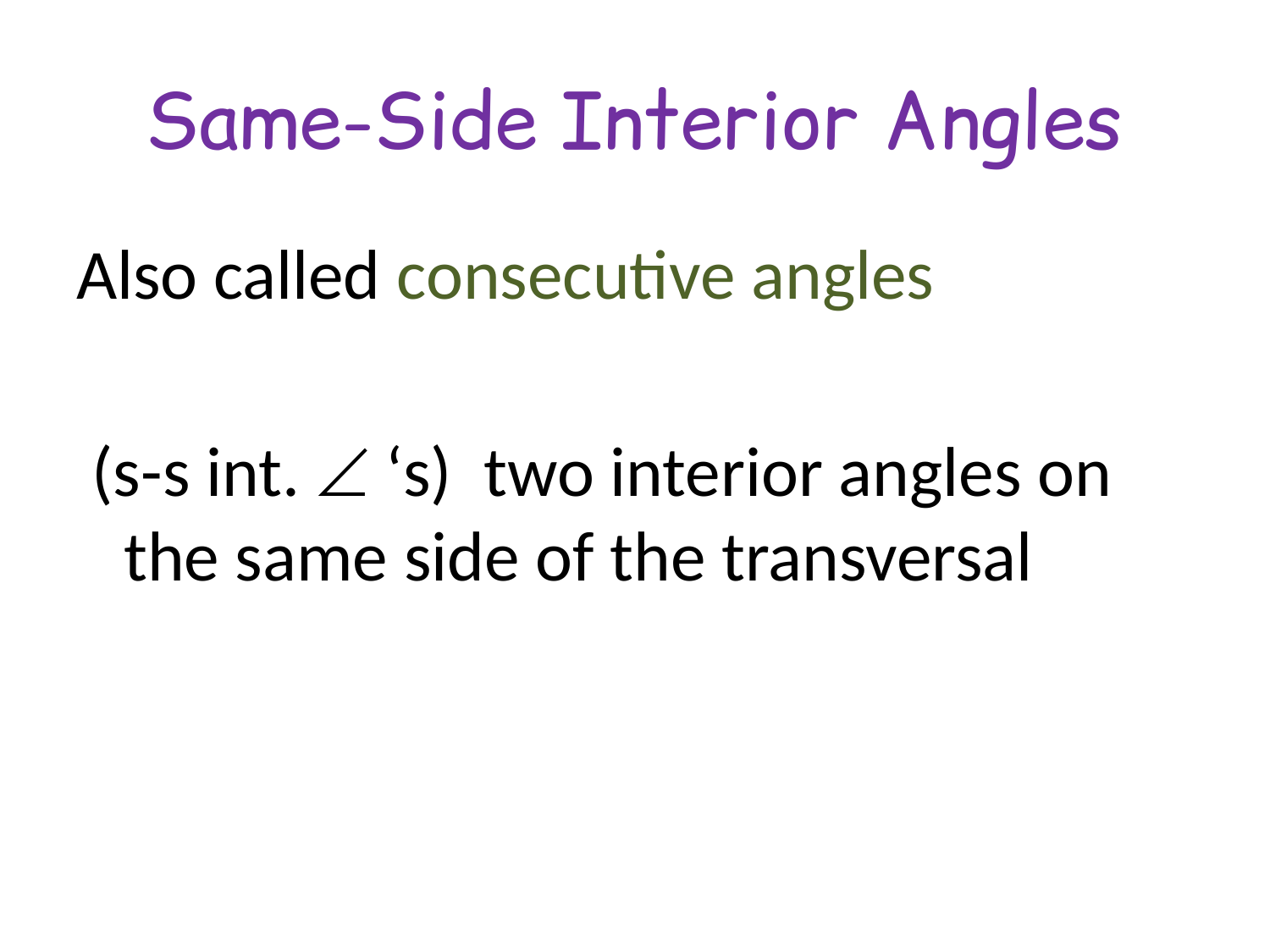

# Same-Side Interior Angles
Also called consecutive angles

 (s-s int. ∠ ‘s)  two interior angles on the same side of the transversal